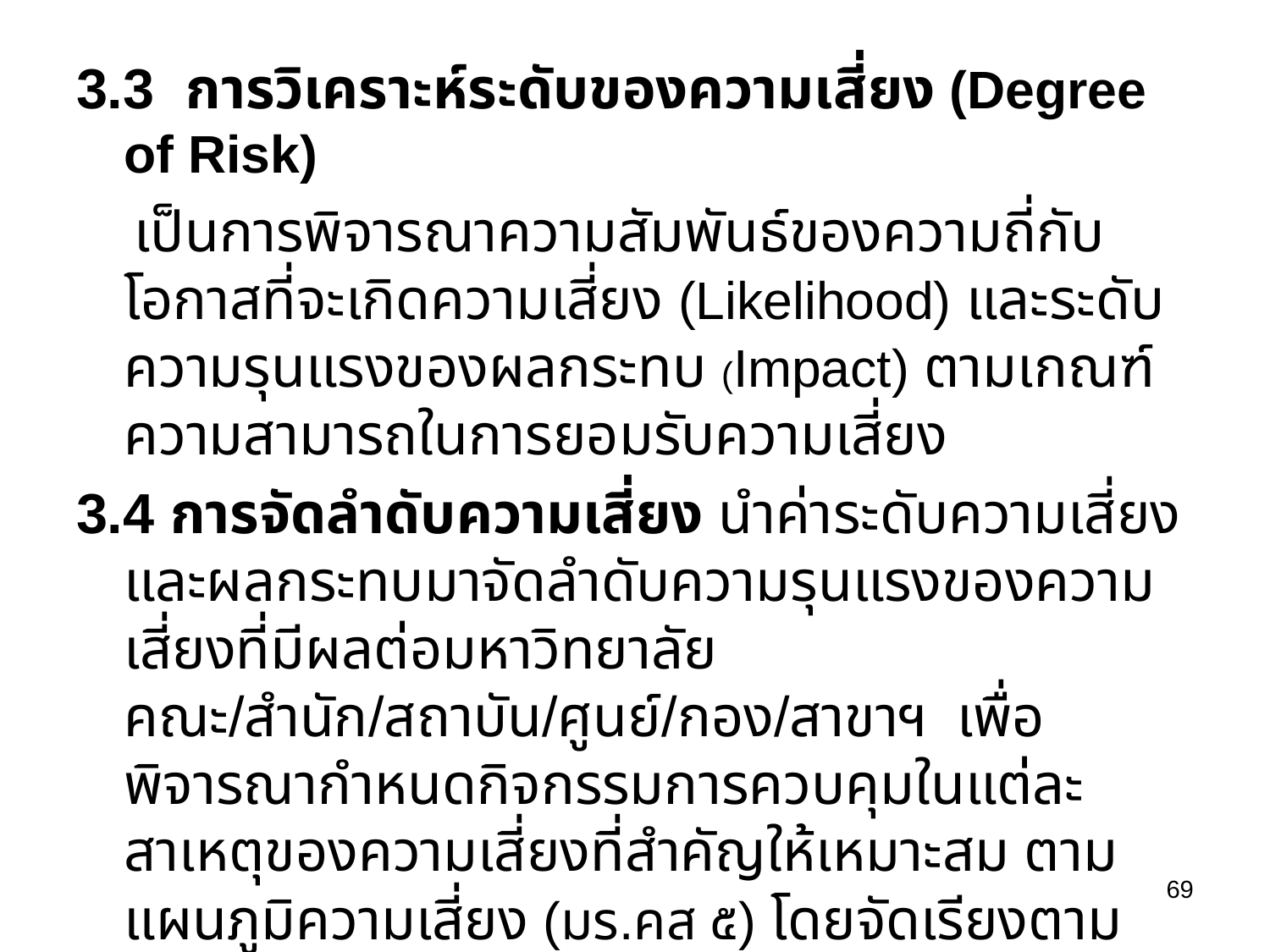

3.3  การวิเคราะห์ระดับของความเสี่ยง (Degree of Risk)
    เป็นการพิจารณาความสัมพันธ์ของความถี่กับโอกาสที่จะเกิดความเสี่ยง (Likelihood) และระดับความรุนแรงของผลกระทบ (Impact) ตามเกณฑ์ความสามารถในการยอมรับความเสี่ยง
3.4 การจัดลำดับความเสี่ยง นำค่าระดับความเสี่ยงและผลกระทบมาจัดลำดับความรุนแรงของความเสี่ยงที่มีผลต่อมหาวิทยาลัย คณะ/สำนัก/สถาบัน/ศูนย์/กอง/สาขาฯ  เพื่อพิจารณากำหนดกิจกรรมการควบคุมในแต่ละสาเหตุของความเสี่ยงที่สำคัญให้เหมาะสม ตามแผนภูมิความเสี่ยง (มร.คส ๕) โดยจัดเรียงตามลำดับจากระดับสูงมาก สูง ปานกลาง น้อย (มร.คส 6 ช่องที่ 8) และเลือกความเสี่ยงที่มีระดับสูงมาก และหรือสูง                   มาจัดทำแผนการบริหาร/จัดการความเสี่ยงในขั้นตอนต่อไป

69